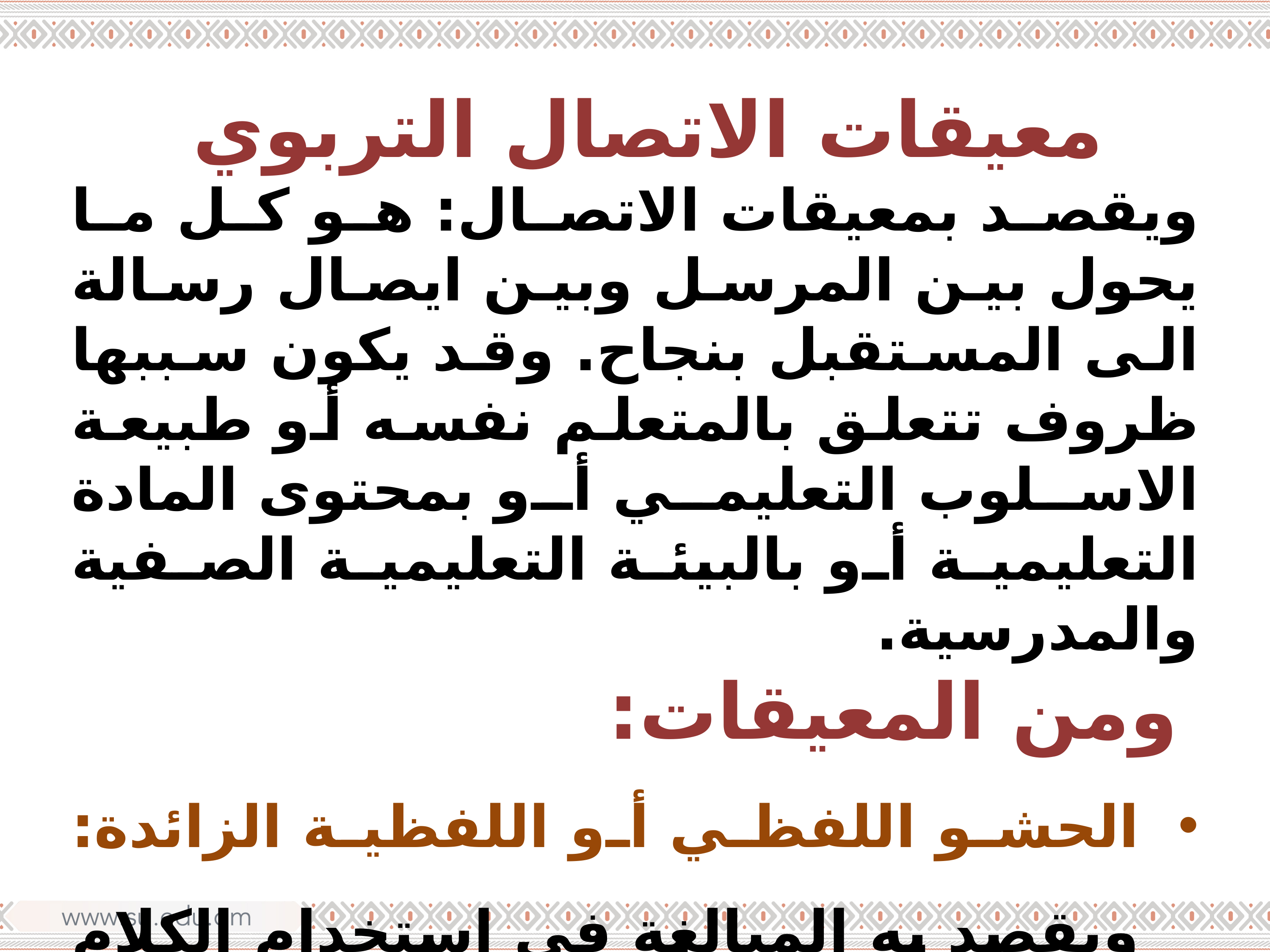

معيقات الاتصال التربوي
ويقصد بمعيقات الاتصال: هو كل ما يحول بين المرسل وبين ايصال رسالة الى المستقبل بنجاح. وقد يكون سببها ظروف تتعلق بالمتعلم نفسه أو طبيعة الاسلوب التعليمي أو بمحتوى المادة التعليمية أو بالبيئة التعليمية الصفية والمدرسية.
 ومن المعيقات:
الحشو اللفظي أو اللفظية الزائدة: ويقصد به المبالغة في استخدام الكلام الكثير لتوضيح نقطه بسيطة مما يولد الملل والشعور بعدم الاهتمام لدى المتعلم.